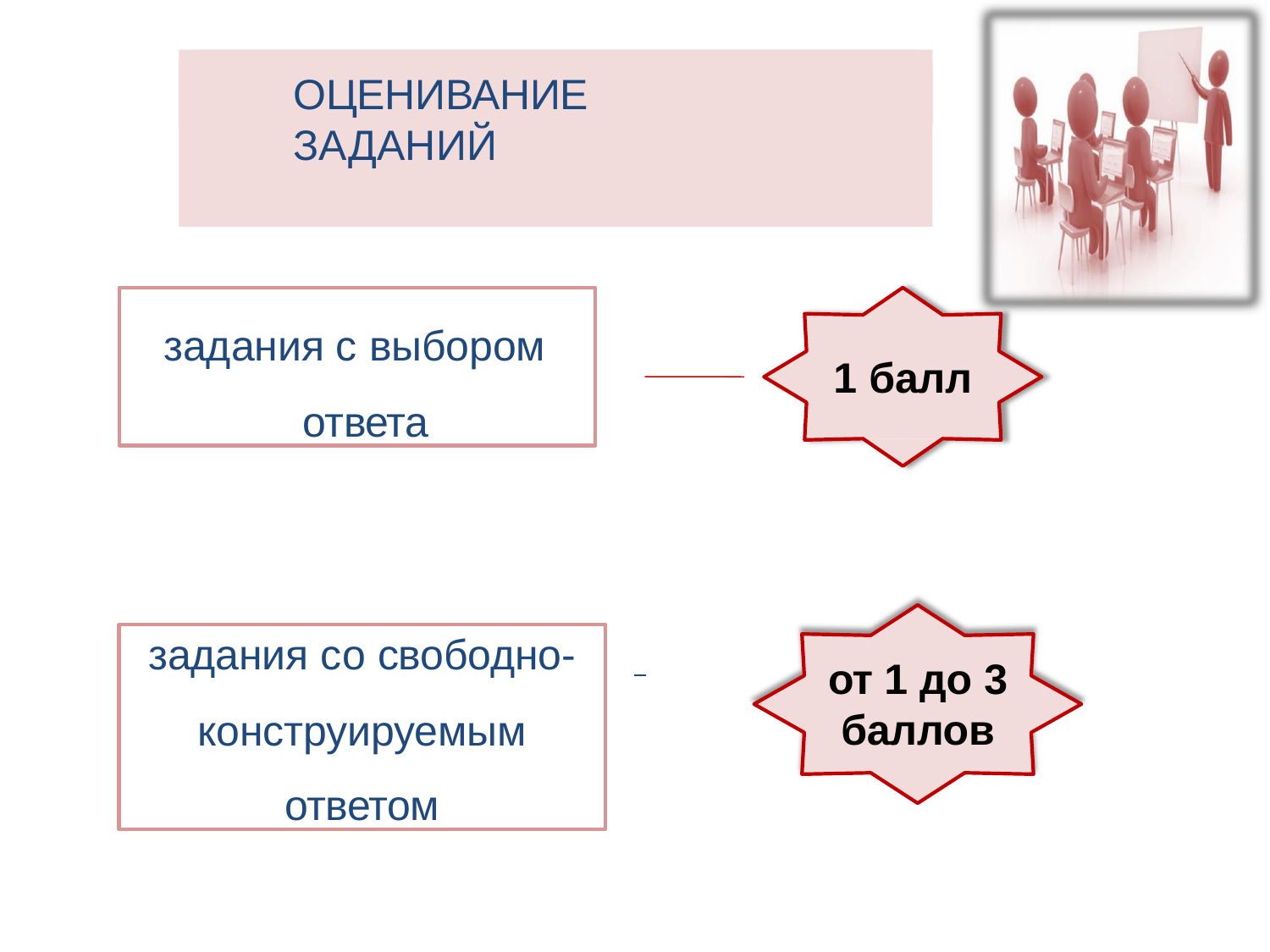

# ОЦЕНИВАНИЕ	ЗАДАНИЙ

задания с выбором  ответа

1 балл

задания со свободно-
конструируемым
ответом

от 1 до 3
баллов